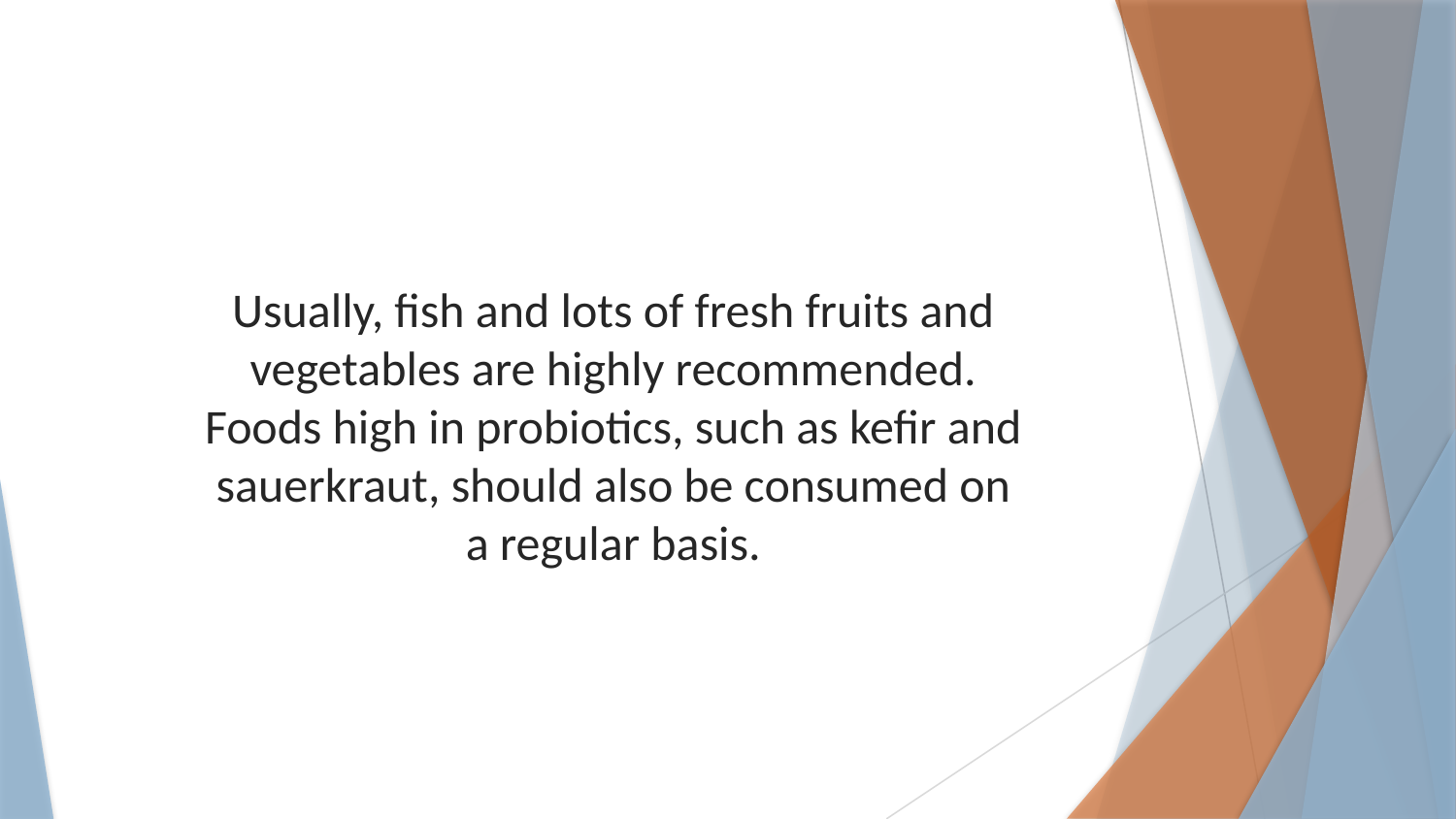

Usually, fish and lots of fresh fruits and vegetables are highly recommended. Foods high in probiotics, such as kefir and sauerkraut, should also be consumed on a regular basis.